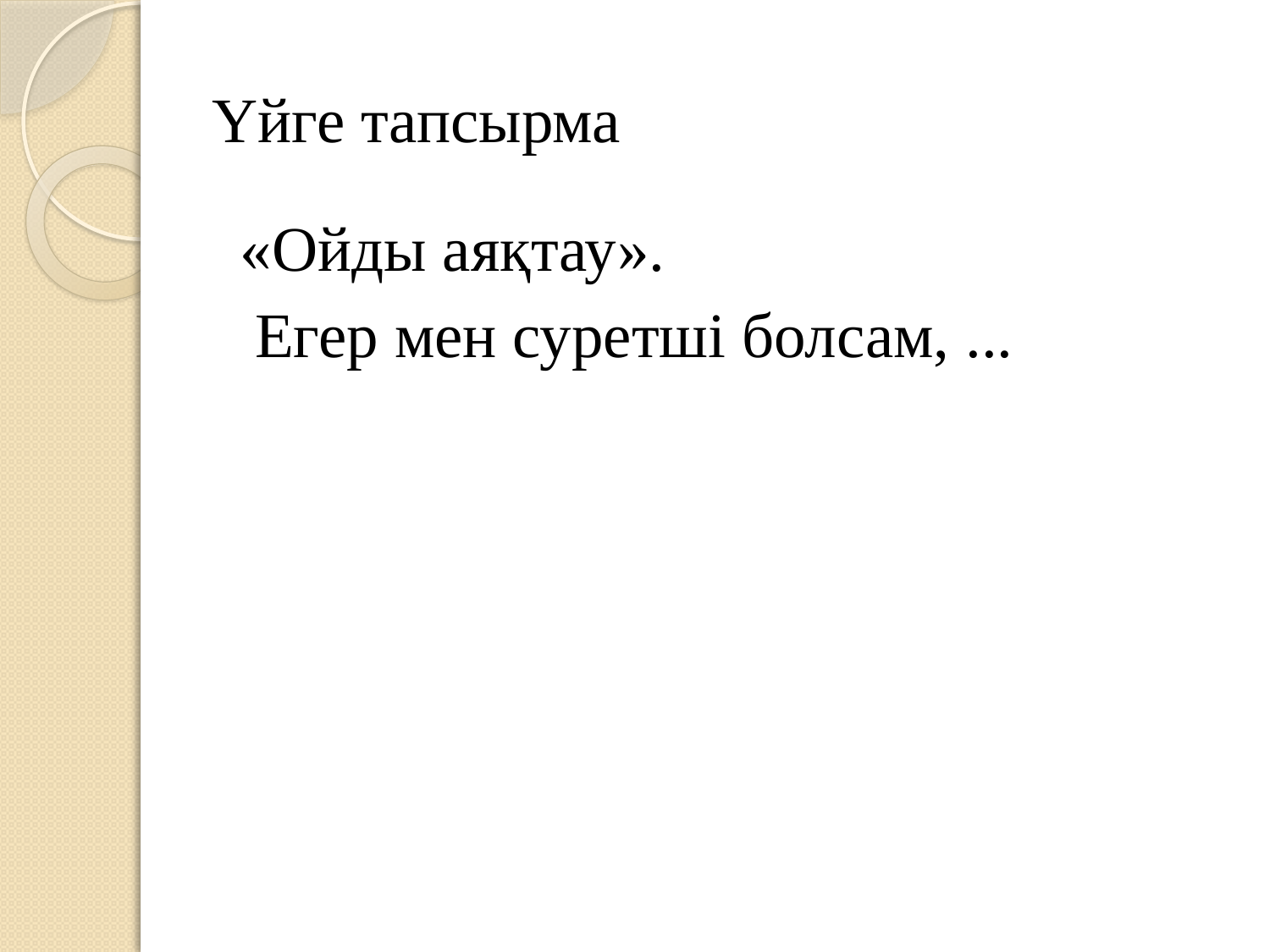

# Үйге тапсырма
 «Ойды аяқтау».
  Егер мен суретші болсам, ...